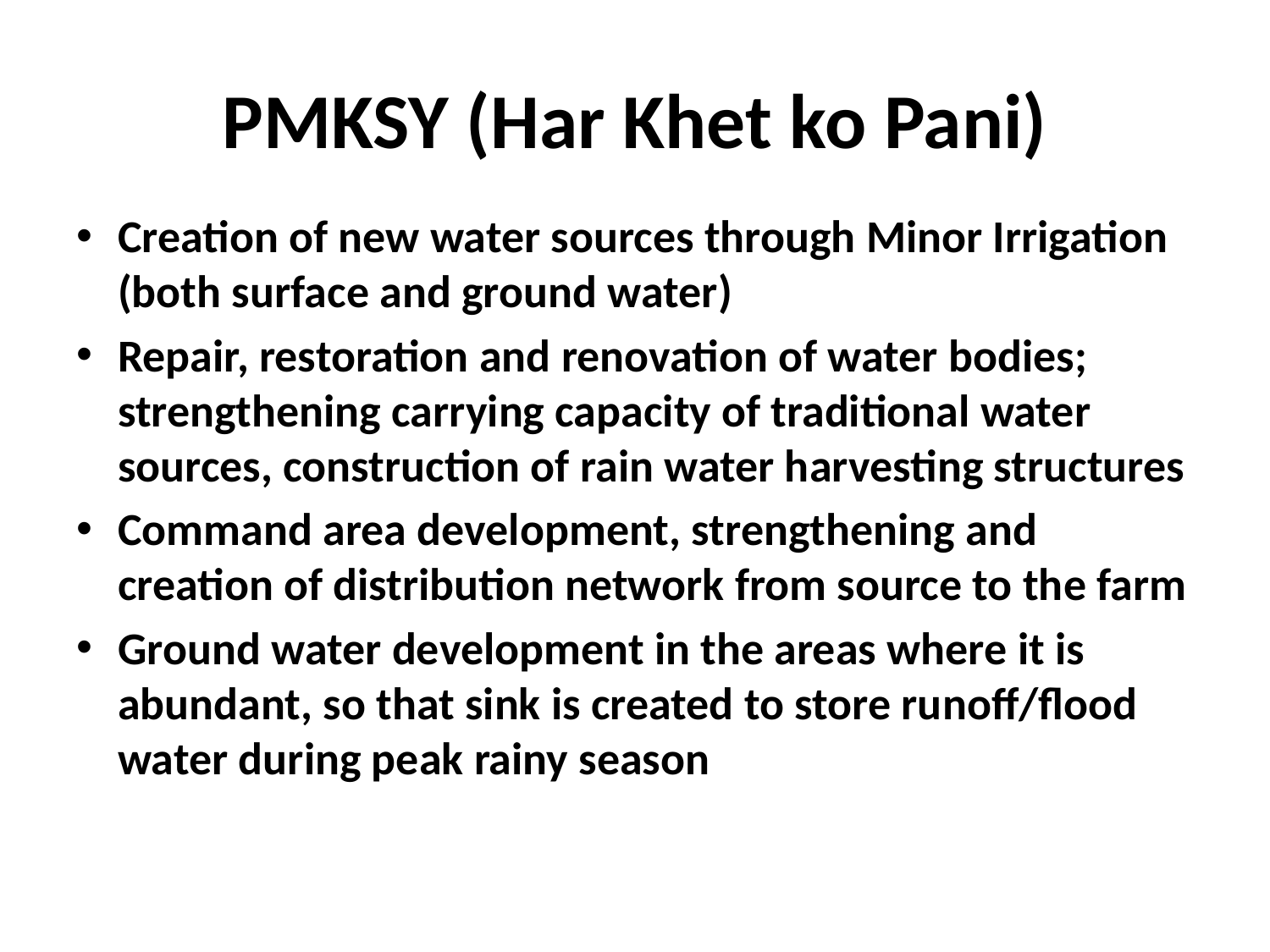

# PMKSY (Har Khet ko Pani)
Creation of new water sources through Minor Irrigation (both surface and ground water)
Repair, restoration and renovation of water bodies; strengthening carrying capacity of traditional water sources, construction of rain water harvesting structures
Command area development, strengthening and creation of distribution network from source to the farm
Ground water development in the areas where it is abundant, so that sink is created to store runoff/flood water during peak rainy season